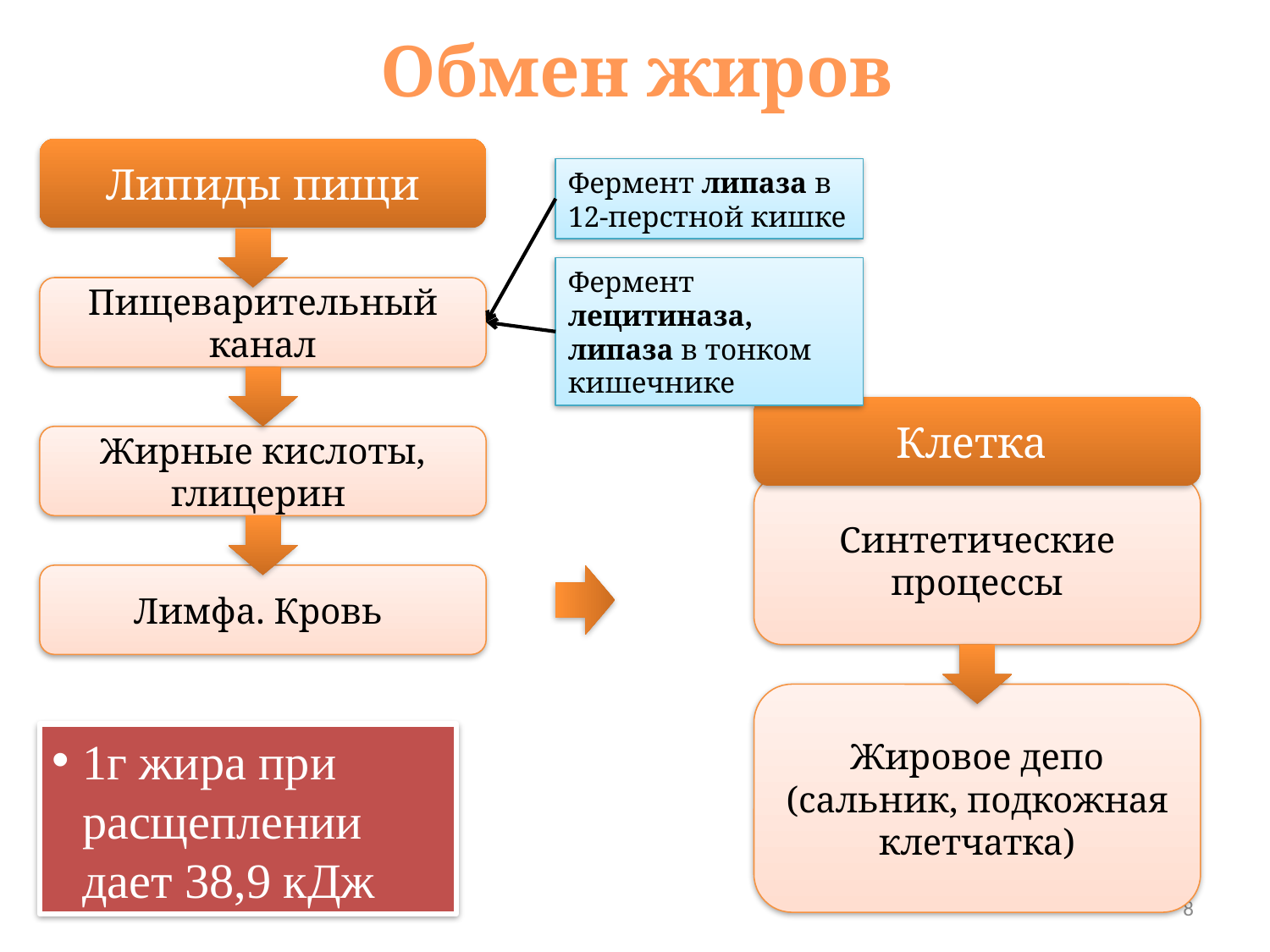

Обмен жиров
Липиды пищи
Фермент липаза в 12-перстной кишке

Фермент лецитиназа, липаза в тонком кишечнике
Пищеварительный канал

Клетка
Жирные кислоты, глицерин
Синтетические процессы

Лимфа. Кровь

Жировое депо (сальник, подкожная клетчатка)
1г жира при расщеплении дает 38,9 кДж
8